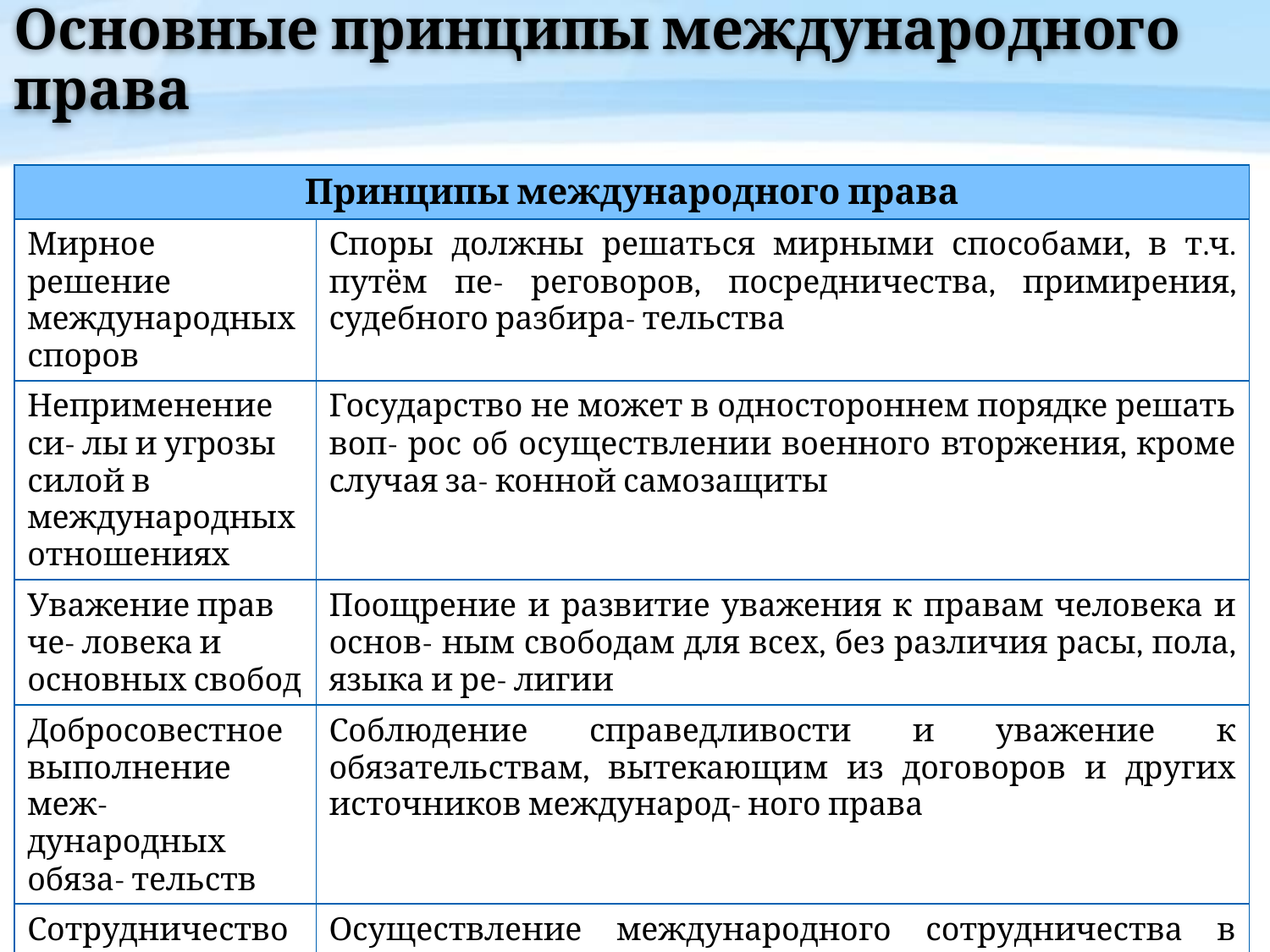

# Основные принципы международного права
| Принципы международного права |  |
| --- | --- |
| Мирное решение международных споров | Споры должны решаться мирными способами, в т.ч. путём пе- реговоров, посредничества, примирения, судебного разбира- тельства |
| Неприменение си- лы и угрозы силой в международных отношениях | Государство не может в одностороннем порядке решать воп- рос об осуществлении военного вторжения, кроме случая за- конной самозащиты |
| Уважение прав че- ловека и основных свобод | Поощрение и развитие уважения к правам человека и основ- ным свободам для всех, без различия расы, пола, языка и ре- лигии |
| Добросовестное выполнение меж- дународных обяза- тельств | Соблюдение справедливости и уважение к обязательствам, вытекающим из договоров и других источников международ- ного права |
| Сотрудничество государств | Осуществление международного сотрудничества в разреше- нии международных проблем экономического, социального, культурного и гуманитарного характера |